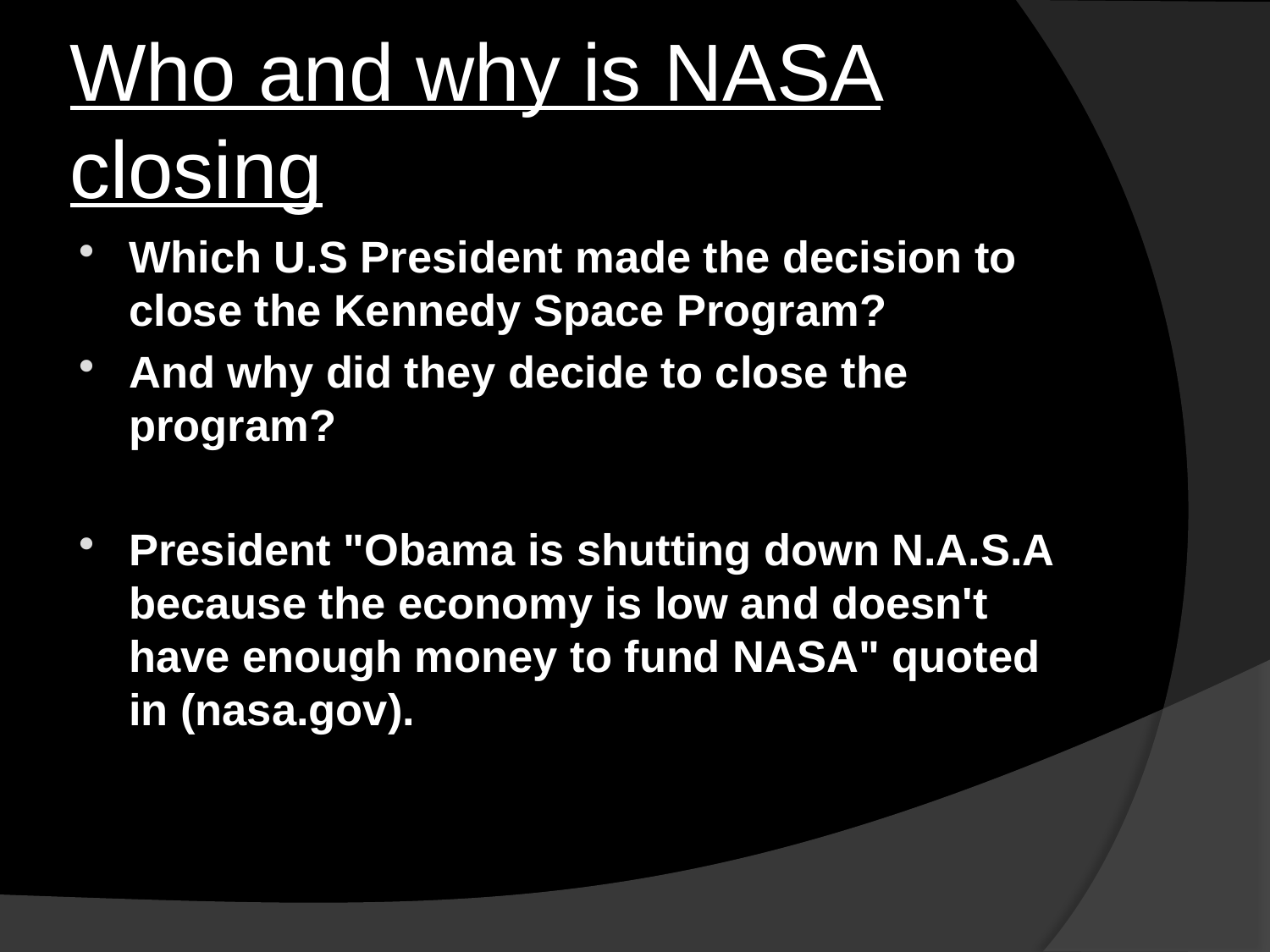

# Who and why is NASA closing
Which U.S President made the decision to close the Kennedy Space Program?
And why did they decide to close the program?

President "Obama is shutting down N.A.S.A because the economy is low and doesn't have enough money to fund NASA" quoted in (nasa.gov).